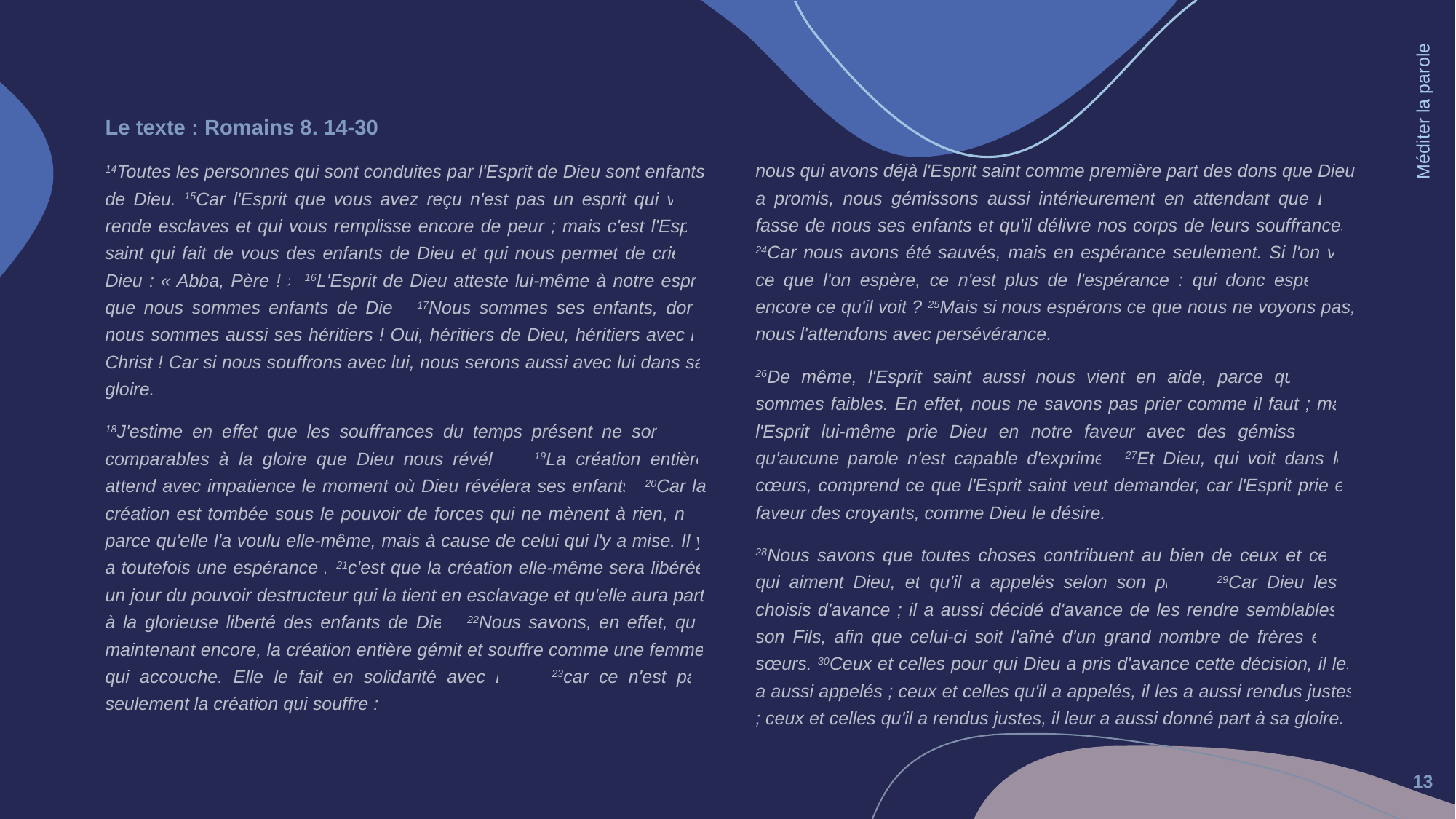

Méditer la parole
nous qui avons déjà l'Esprit saint comme première part des dons que Dieu a promis, nous gémissons aussi intérieurement en attendant que Dieu fasse de nous ses enfants et qu'il délivre nos corps de leurs souffrances. 24Car nous avons été sauvés, mais en espérance seulement. Si l'on voit ce que l'on espère, ce n'est plus de l'espérance : qui donc espérerait encore ce qu'il voit ? 25Mais si nous espérons ce que nous ne voyons pas, nous l'attendons avec persévérance.
26De même, l'Esprit saint aussi nous vient en aide, parce que nous sommes faibles. En effet, nous ne savons pas prier comme il faut ; mais l'Esprit lui-même prie Dieu en notre faveur avec des gémissements qu'aucune parole n'est capable d'exprimer. 27Et Dieu, qui voit dans les cœurs, comprend ce que l'Esprit saint veut demander, car l'Esprit prie en faveur des croyants, comme Dieu le désire.
28Nous savons que toutes choses contribuent au bien de ceux et celles qui aiment Dieu, et qu'il a appelés selon son projet. 29Car Dieu les a choisis d'avance ; il a aussi décidé d'avance de les rendre semblables à son Fils, afin que celui-ci soit l'aîné d'un grand nombre de frères et de sœurs. 30Ceux et celles pour qui Dieu a pris d'avance cette décision, il les a aussi appelés ; ceux et celles qu'il a appelés, il les a aussi rendus justes ; ceux et celles qu'il a rendus justes, il leur a aussi donné part à sa gloire.

Le texte : Romains 8. 14-30
14Toutes les personnes qui sont conduites par l'Esprit de Dieu sont enfants de Dieu. 15Car l'Esprit que vous avez reçu n'est pas un esprit qui vous rende esclaves et qui vous remplisse encore de peur ; mais c'est l'Esprit saint qui fait de vous des enfants de Dieu et qui nous permet de crier à Dieu : « Abba, Père ! » 16L'Esprit de Dieu atteste lui-même à notre esprit que nous sommes enfants de Dieu. 17Nous sommes ses enfants, donc nous sommes aussi ses héritiers ! Oui, héritiers de Dieu, héritiers avec le Christ ! Car si nous souffrons avec lui, nous serons aussi avec lui dans sa gloire.
18J'estime en effet que les souffrances du temps présent ne sont pas comparables à la gloire que Dieu nous révélera. 19La création entière attend avec impatience le moment où Dieu révélera ses enfants. 20Car la création est tombée sous le pouvoir de forces qui ne mènent à rien, non parce qu'elle l'a voulu elle-même, mais à cause de celui qui l'y a mise. Il y a toutefois une espérance : 21c'est que la création elle-même sera libérée un jour du pouvoir destructeur qui la tient en esclavage et qu'elle aura part à la glorieuse liberté des enfants de Dieu. 22Nous savons, en effet, que maintenant encore, la création entière gémit et souffre comme une femme qui accouche. Elle le fait en solidarité avec nous, 23car ce n'est pas seulement la création qui souffre :
13